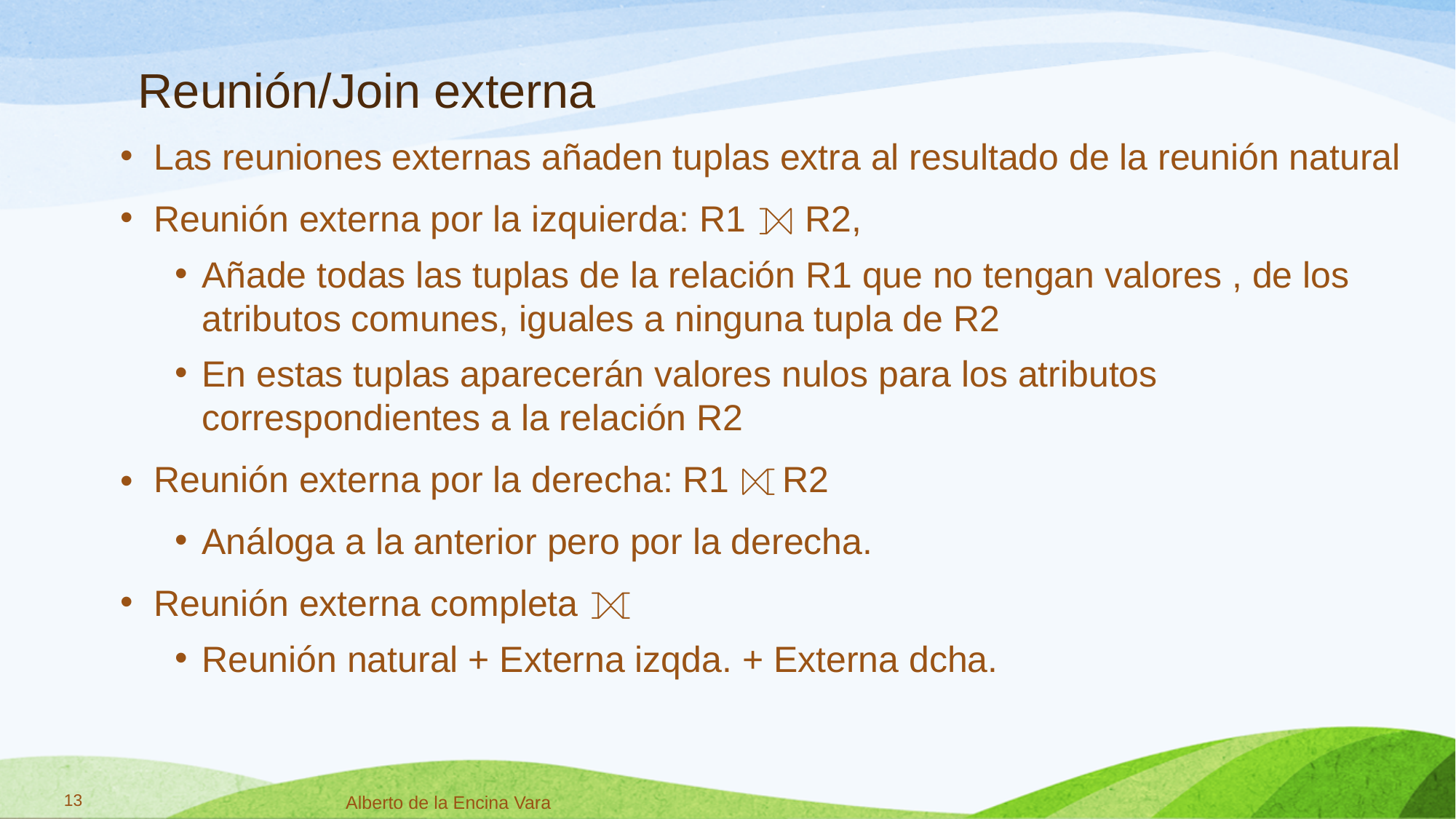

# Reunión/Join externa
Las reuniones externas añaden tuplas extra al resultado de la reunión natural
Reunión externa por la izquierda: R1 ⟕ R2,
Añade todas las tuplas de la relación R1 que no tengan valores , de los atributos comunes, iguales a ninguna tupla de R2
En estas tuplas aparecerán valores nulos para los atributos correspondientes a la relación R2
Reunión externa por la derecha: R1 ⟖ R2
Análoga a la anterior pero por la derecha.
Reunión externa completa ⟗
Reunión natural + Externa izqda. + Externa dcha.
13
Alberto de la Encina Vara